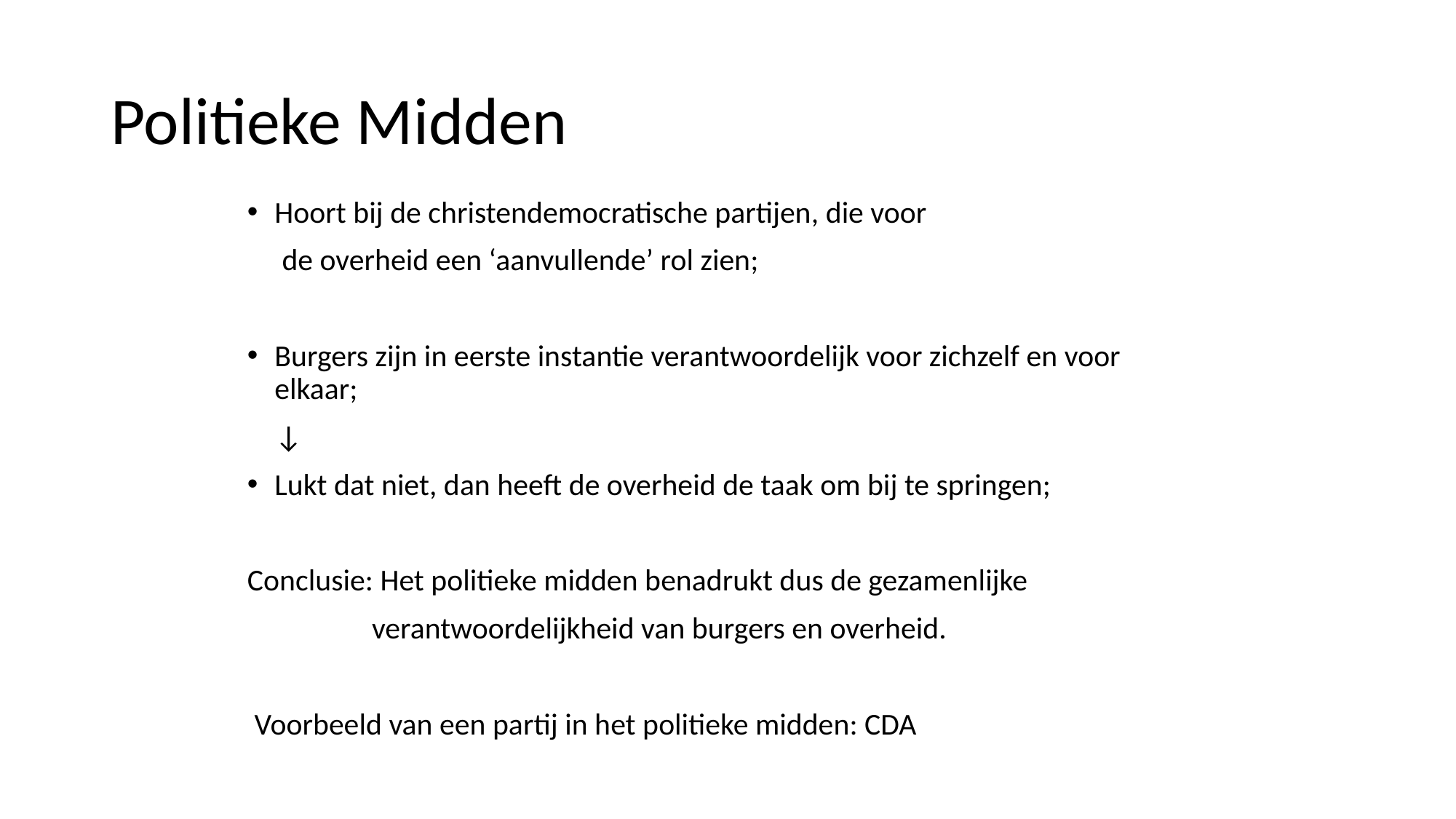

# Politieke Midden
Hoort bij de christendemocratische partijen, die voor
     de overheid een ‘aanvullende’ rol zien;

Burgers zijn in eerste instantie verantwoordelijk voor zichzelf en voor elkaar;
    ↓
Lukt dat niet, dan heeft de overheid de taak om bij te springen;

Conclusie: Het politieke midden benadrukt dus de gezamenlijke
                  verantwoordelijkheid van burgers en overheid.

 Voorbeeld van een partij in het politieke midden: CDA